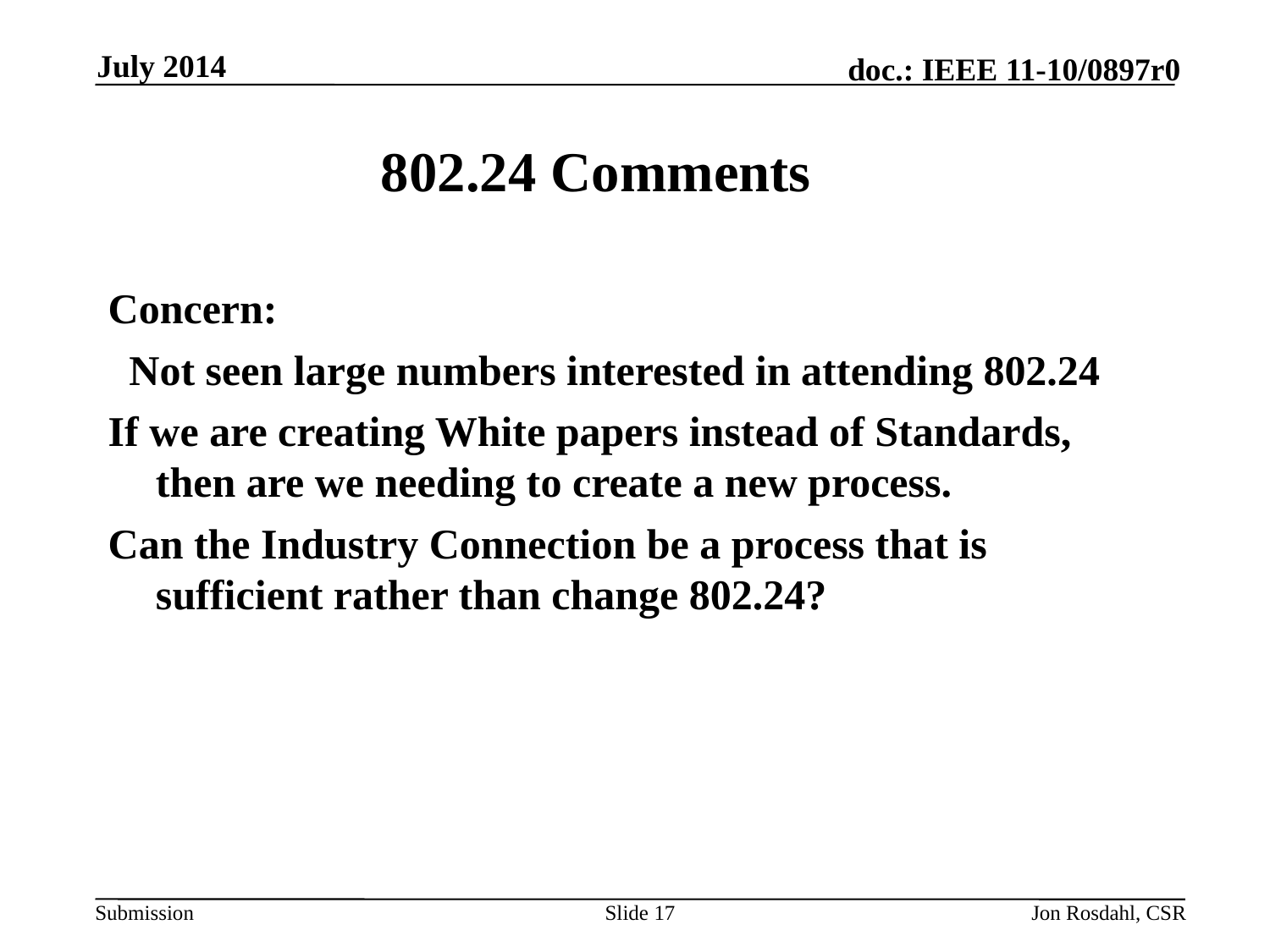

July 2014
# 802.24 Comments
Concern:
  Not seen large numbers interested in attending 802.24
If we are creating White papers instead of Standards, then are we needing to create a new process.
Can the Industry Connection be a process that is sufficient rather than change 802.24?

Slide 17
Jon Rosdahl, CSR